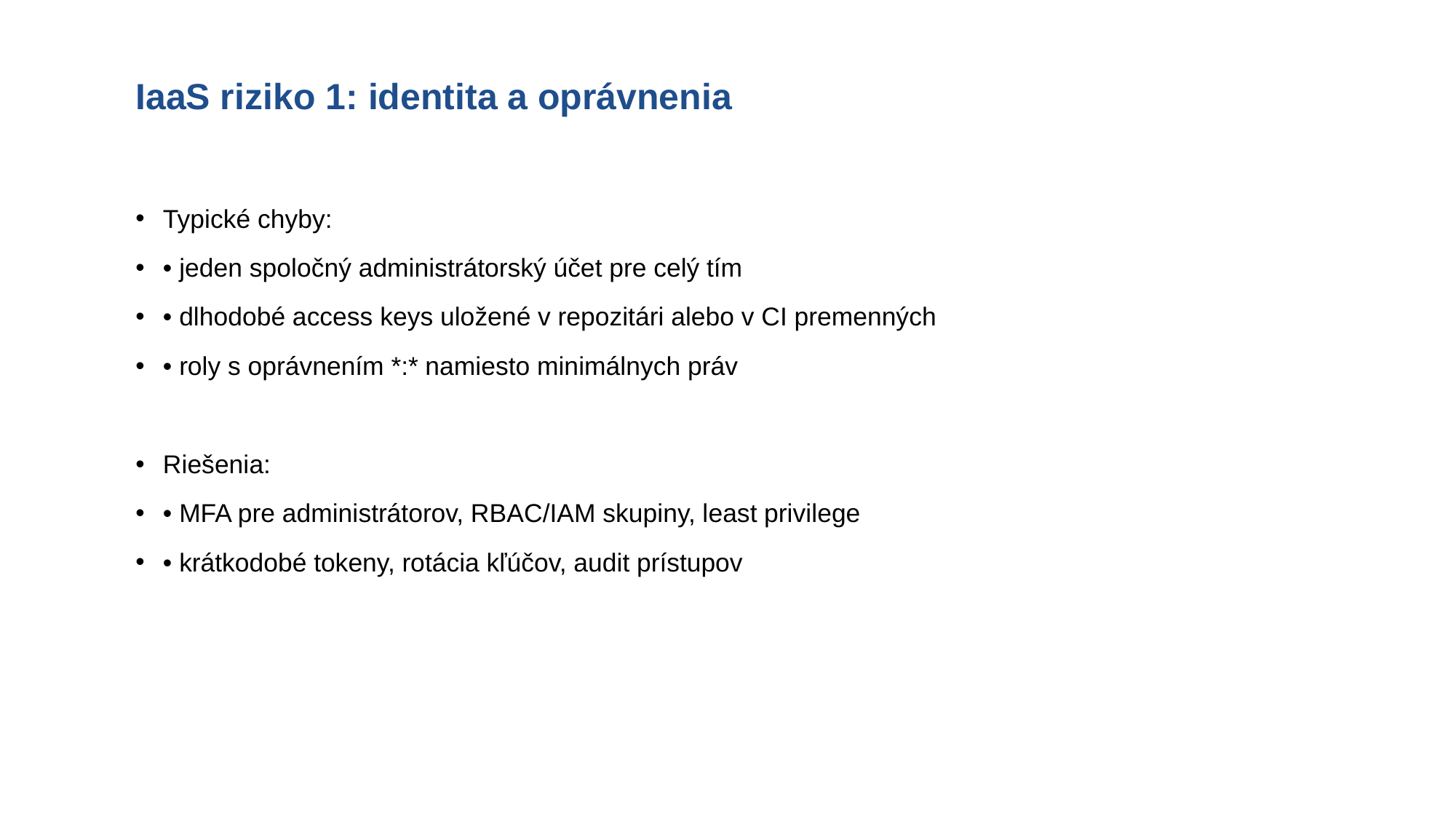

# IaaS riziko 1: identita a oprávnenia
Typické chyby:
• jeden spoločný administrátorský účet pre celý tím
• dlhodobé access keys uložené v repozitári alebo v CI premenných
• roly s oprávnením *:* namiesto minimálnych práv

Riešenia:
• MFA pre administrátorov, RBAC/IAM skupiny, least privilege
• krátkodobé tokeny, rotácia kľúčov, audit prístupov